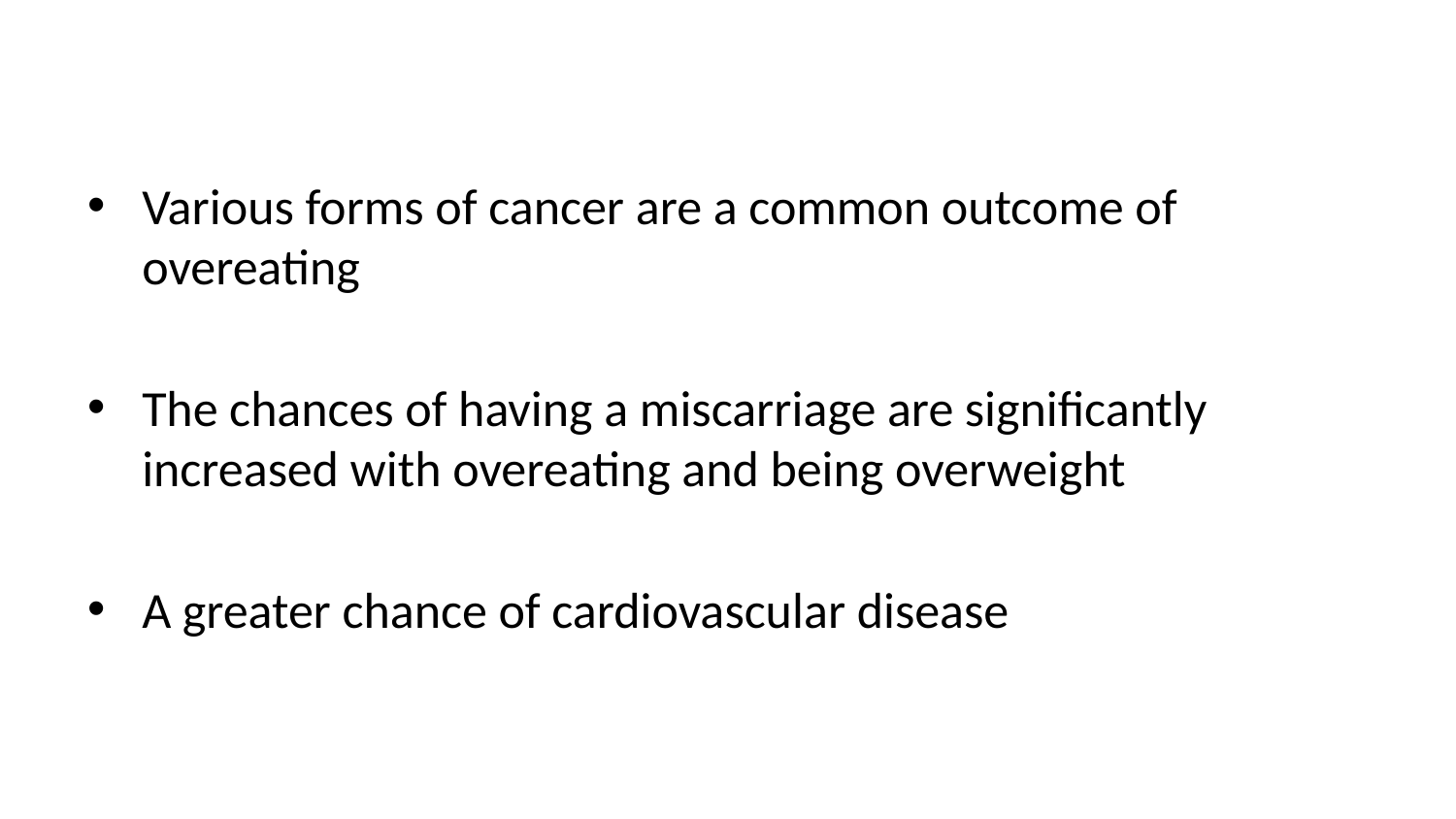

Various forms of cancer are a common outcome of overeating

The chances of having a miscarriage are significantly increased with overeating and being overweight

A greater chance of cardiovascular disease